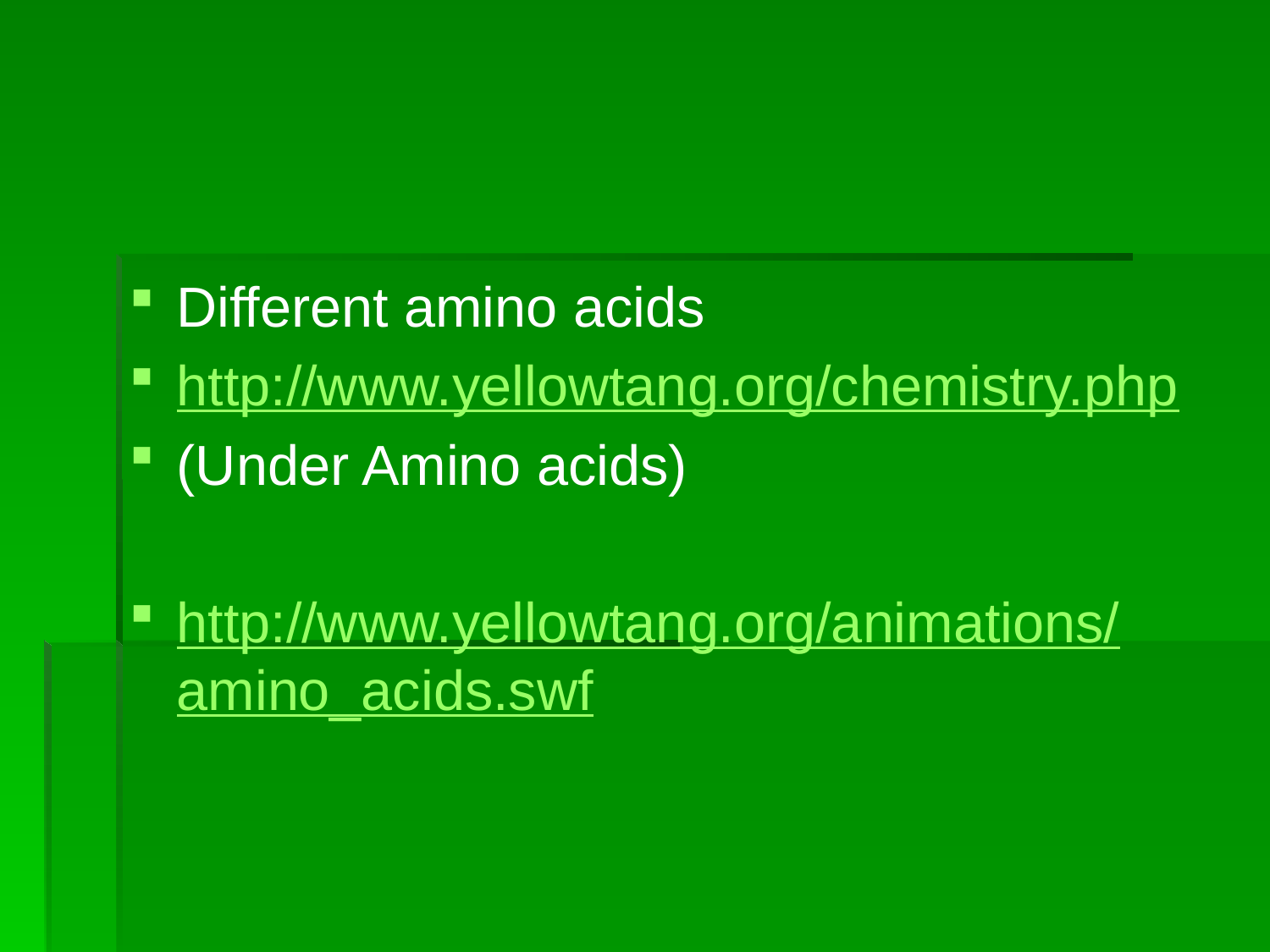

#
Different amino acids
http://www.yellowtang.org/chemistry.php
(Under Amino acids)

http://www.yellowtang.org/animations/amino_acids.swf